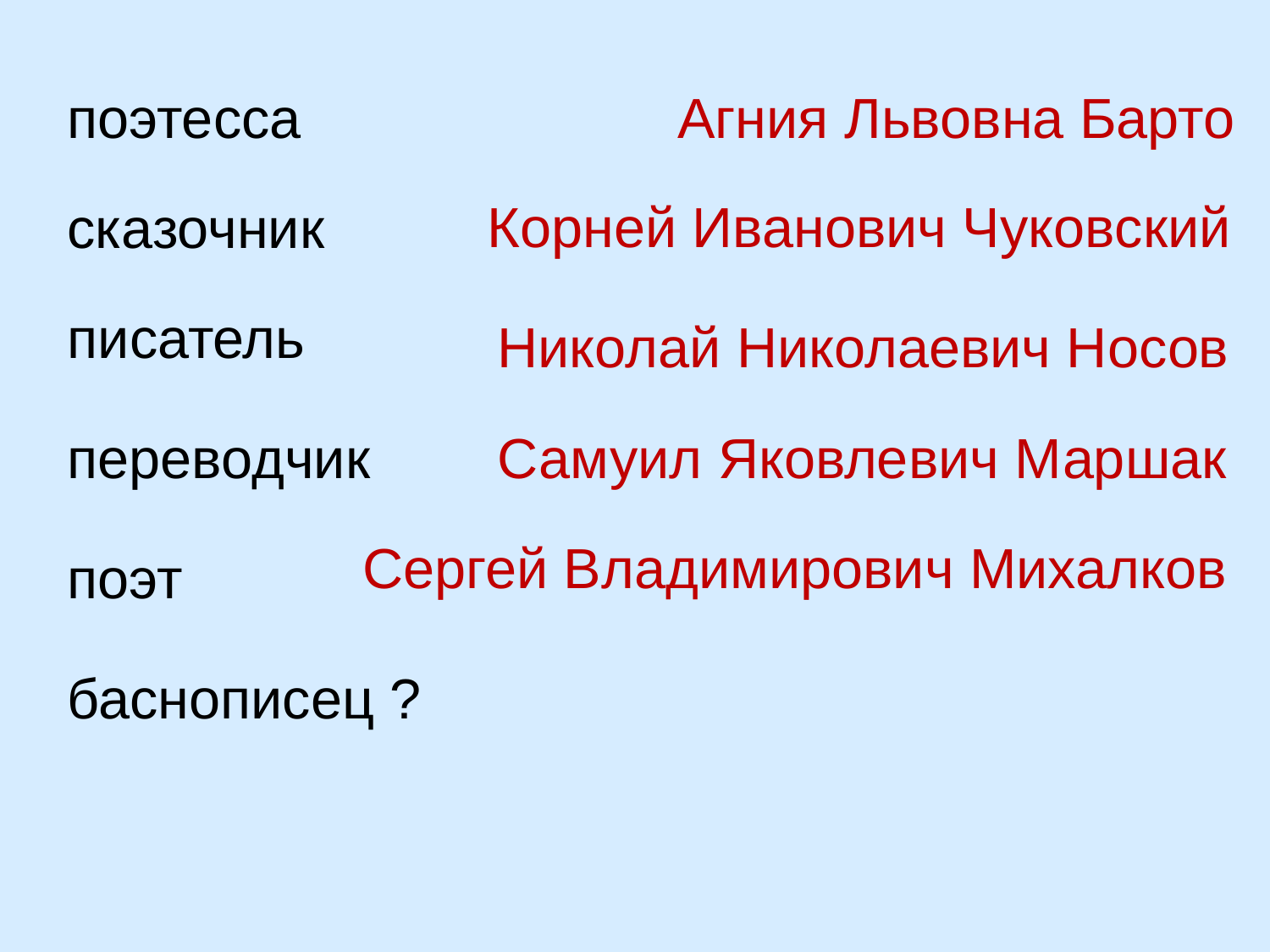

поэтесса
Агния Львовна Барто
Корней Иванович Чуковский
сказочник
писатель
Николай Николаевич Носов
переводчик
Самуил Яковлевич Маршак
Сергей Владимирович Михалков
поэт
баснописец ?